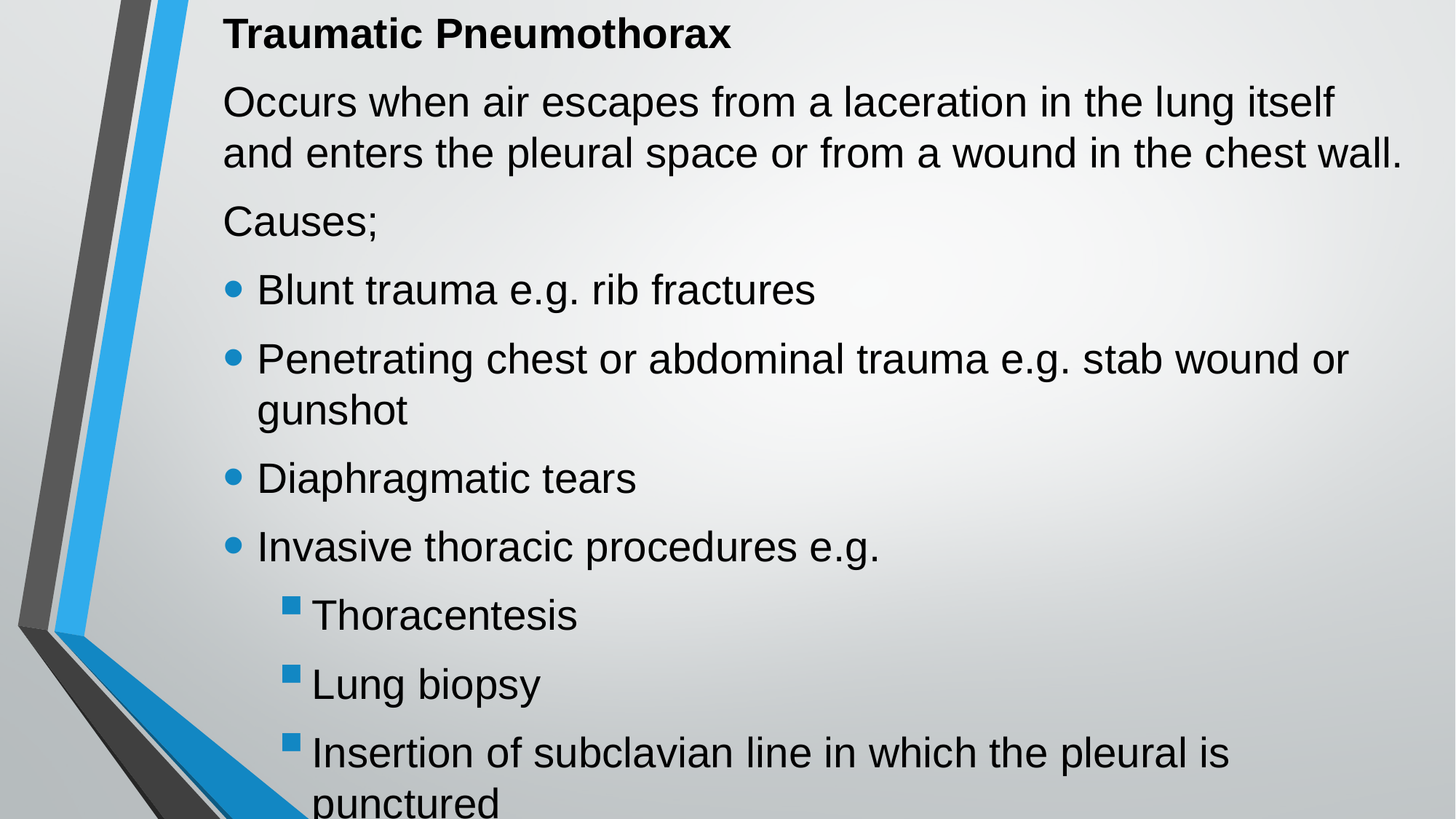

Traumatic Pneumothorax
Occurs when air escapes from a laceration in the lung itself and enters the pleural space or from a wound in the chest wall.
Causes;
Blunt trauma e.g. rib fractures
Penetrating chest or abdominal trauma e.g. stab wound or gunshot
Diaphragmatic tears
Invasive thoracic procedures e.g.
Thoracentesis
Lung biopsy
Insertion of subclavian line in which the pleural is punctured